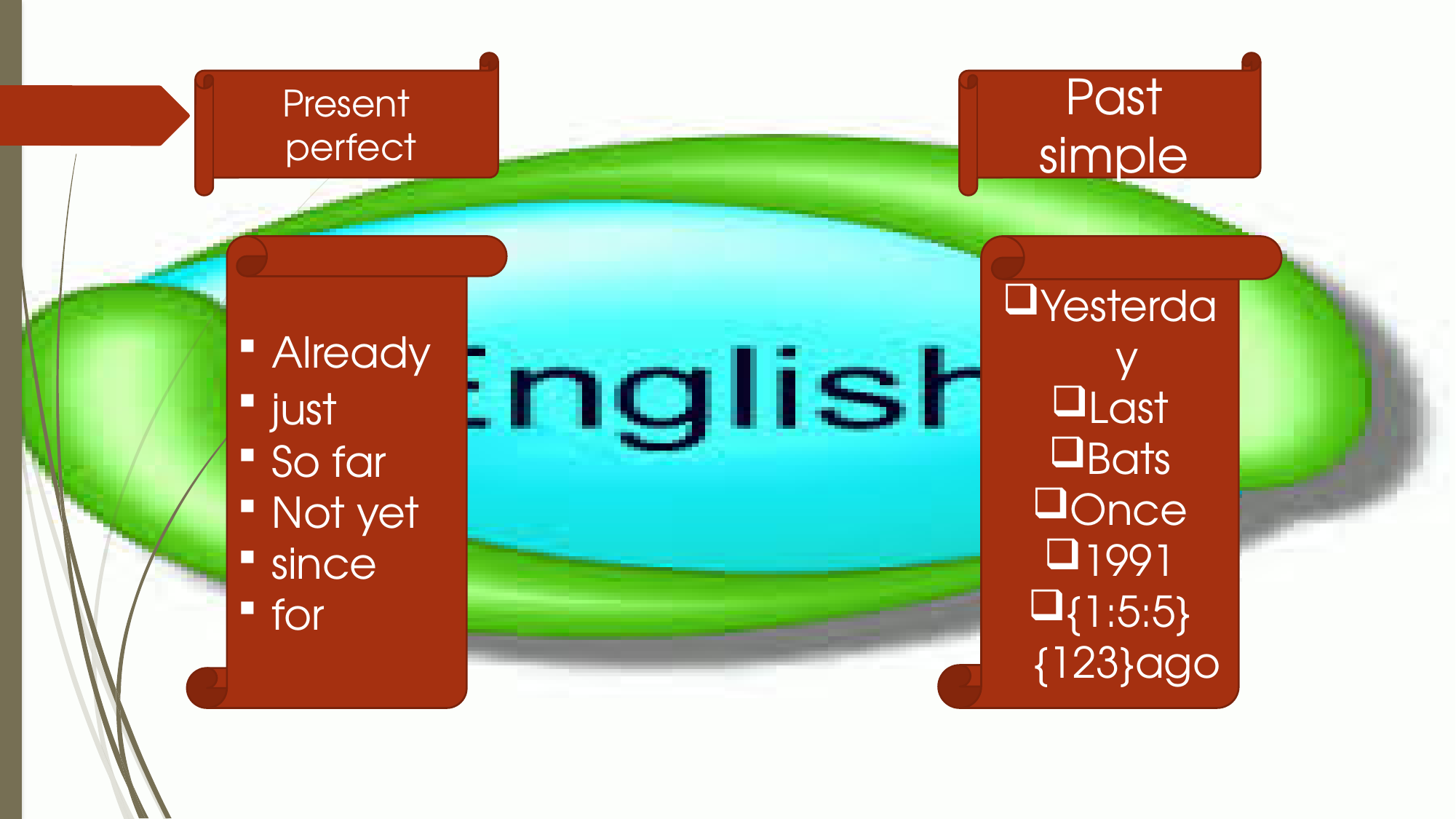

Present  perfect
Past simple
Already
just
So far
Not yet
since
for

Yesterday
Last
Bats
Once
1991
{1:5:5}{123}ago